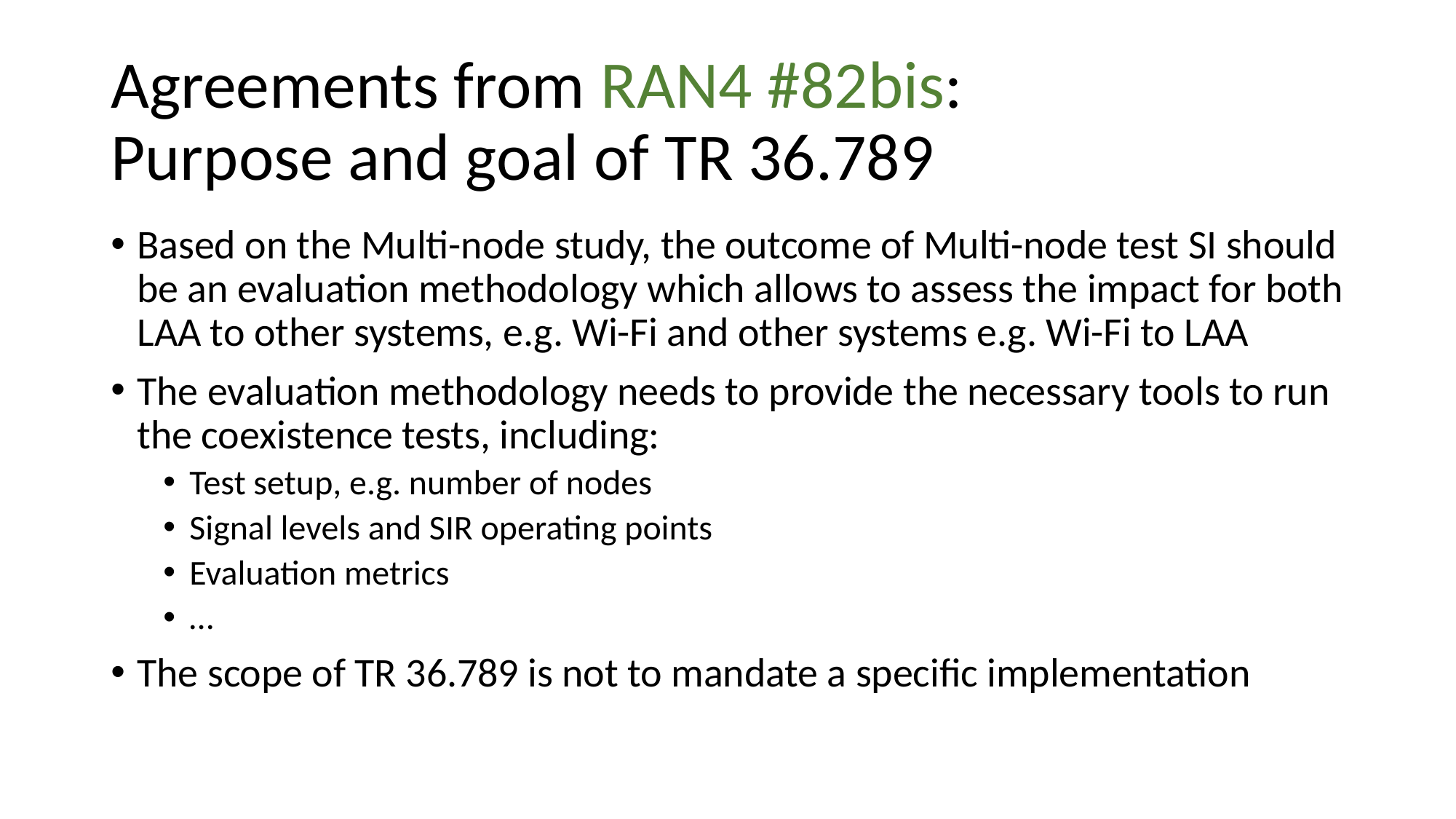

# Agreements from RAN4 #82bis: Purpose and goal of TR 36.789
Based on the Multi-node study, the outcome of Multi-node test SI should be an evaluation methodology which allows to assess the impact for both LAA to other systems, e.g. Wi-Fi and other systems e.g. Wi-Fi to LAA
The evaluation methodology needs to provide the necessary tools to run the coexistence tests, including:
Test setup, e.g. number of nodes
Signal levels and SIR operating points
Evaluation metrics
…
The scope of TR 36.789 is not to mandate a specific implementation